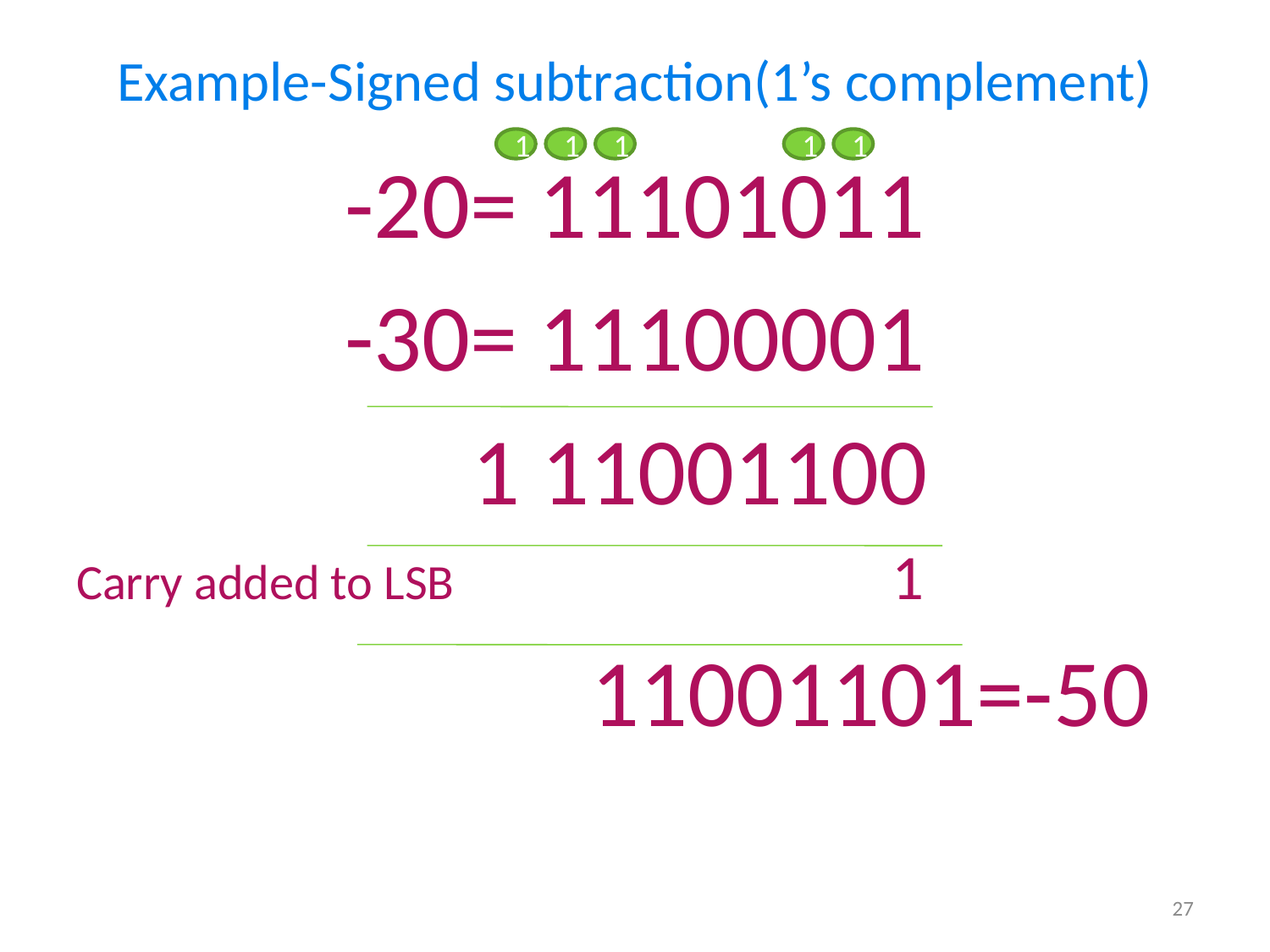

# Example-Signed subtraction(1’s complement)

-20= 11101011
-30= 11100001
      1 11001100
Carry added to LSB                                       1
	 			    11001101=-50
1
1
1
1
1
27